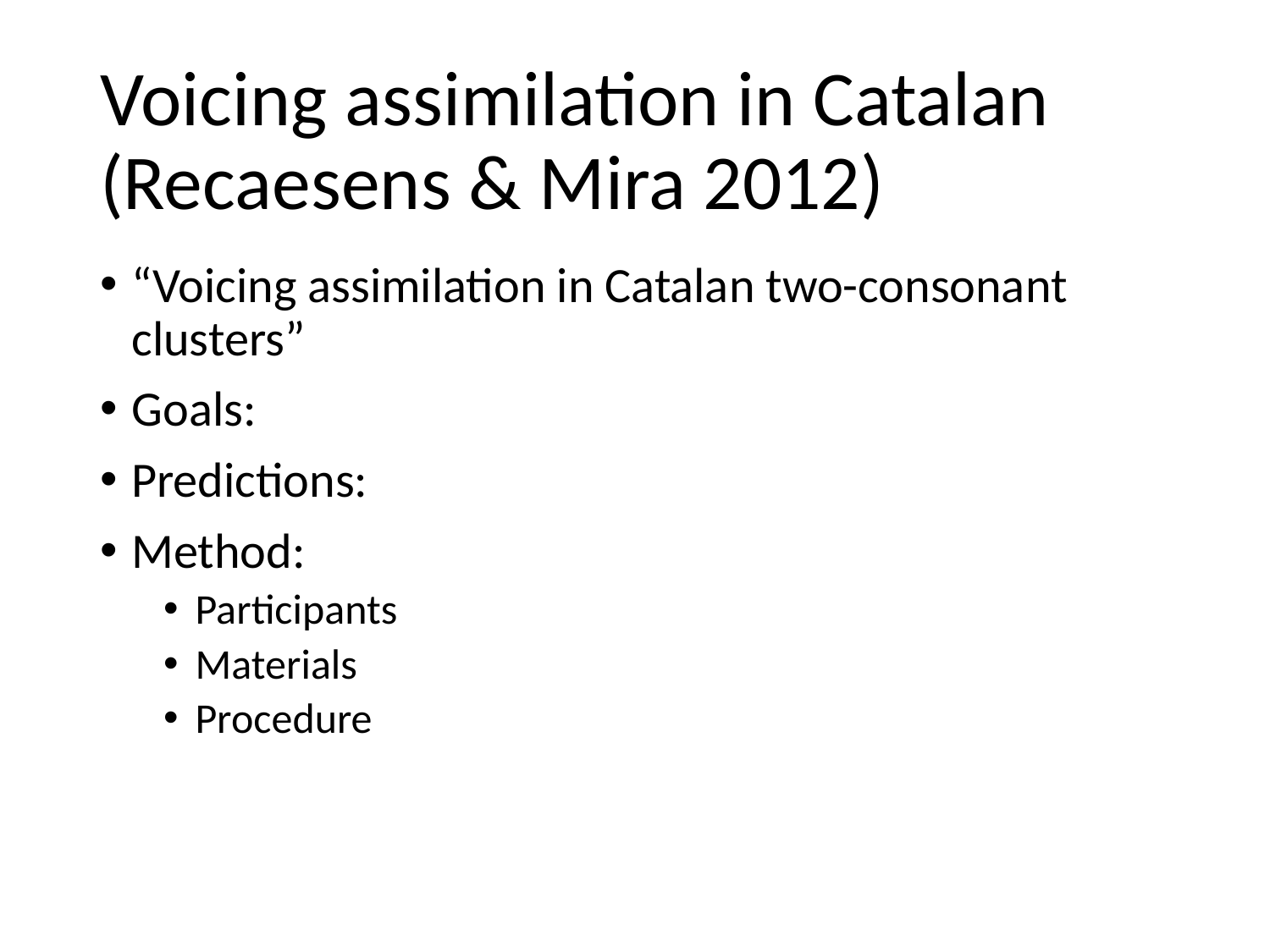

# Voicing assimilation in Catalan (Recaesens & Mira 2012)
“Voicing assimilation in Catalan two-consonant clusters”
Goals:
Predictions:
Method:
Participants
Materials
Procedure